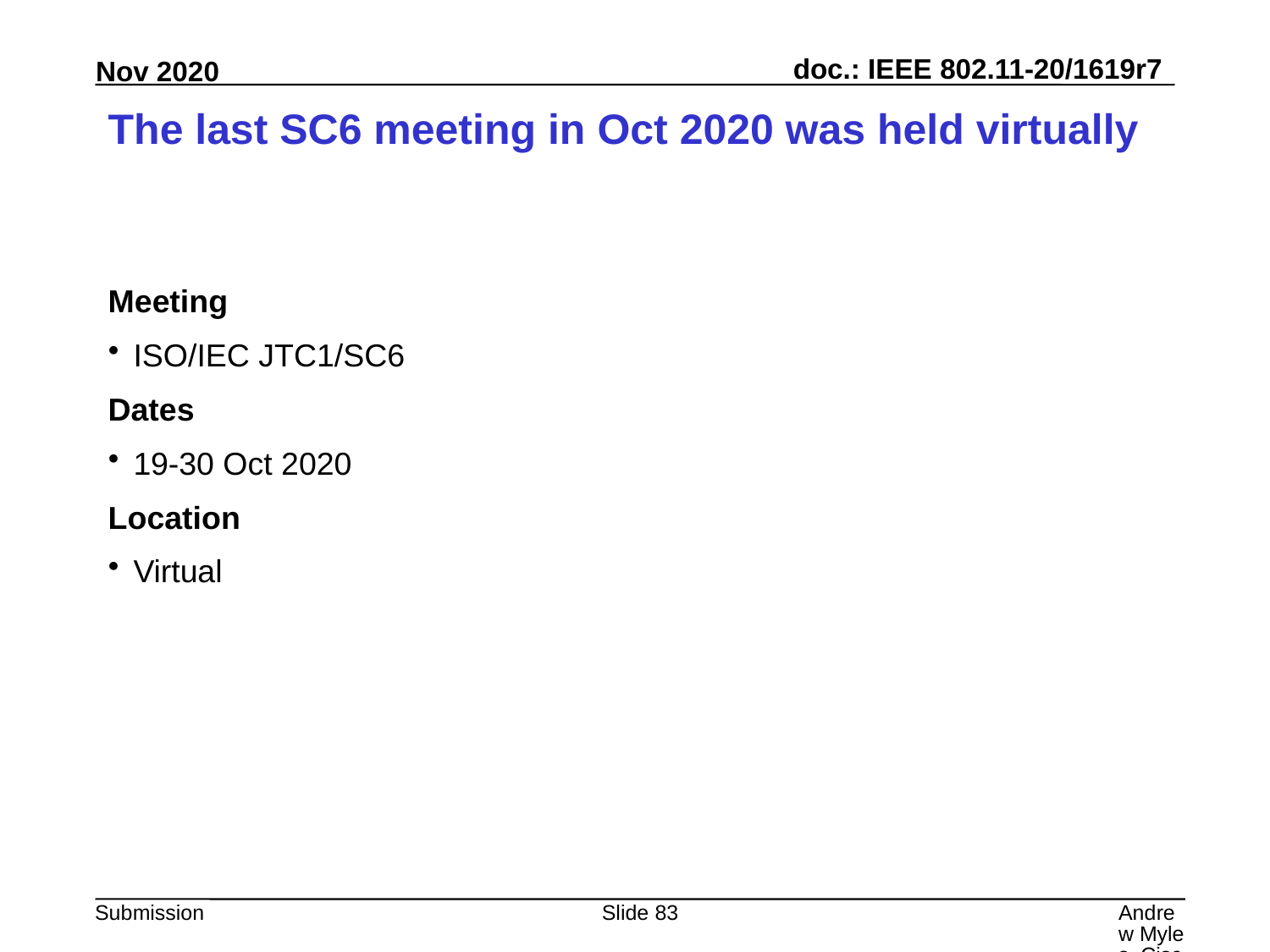

# The last SC6 meeting in Oct 2020 was held virtually
Meeting
ISO/IEC JTC1/SC6
Dates
19-30 Oct 2020
Location
Virtual

Slide 83
Andrew Myles, Cisco